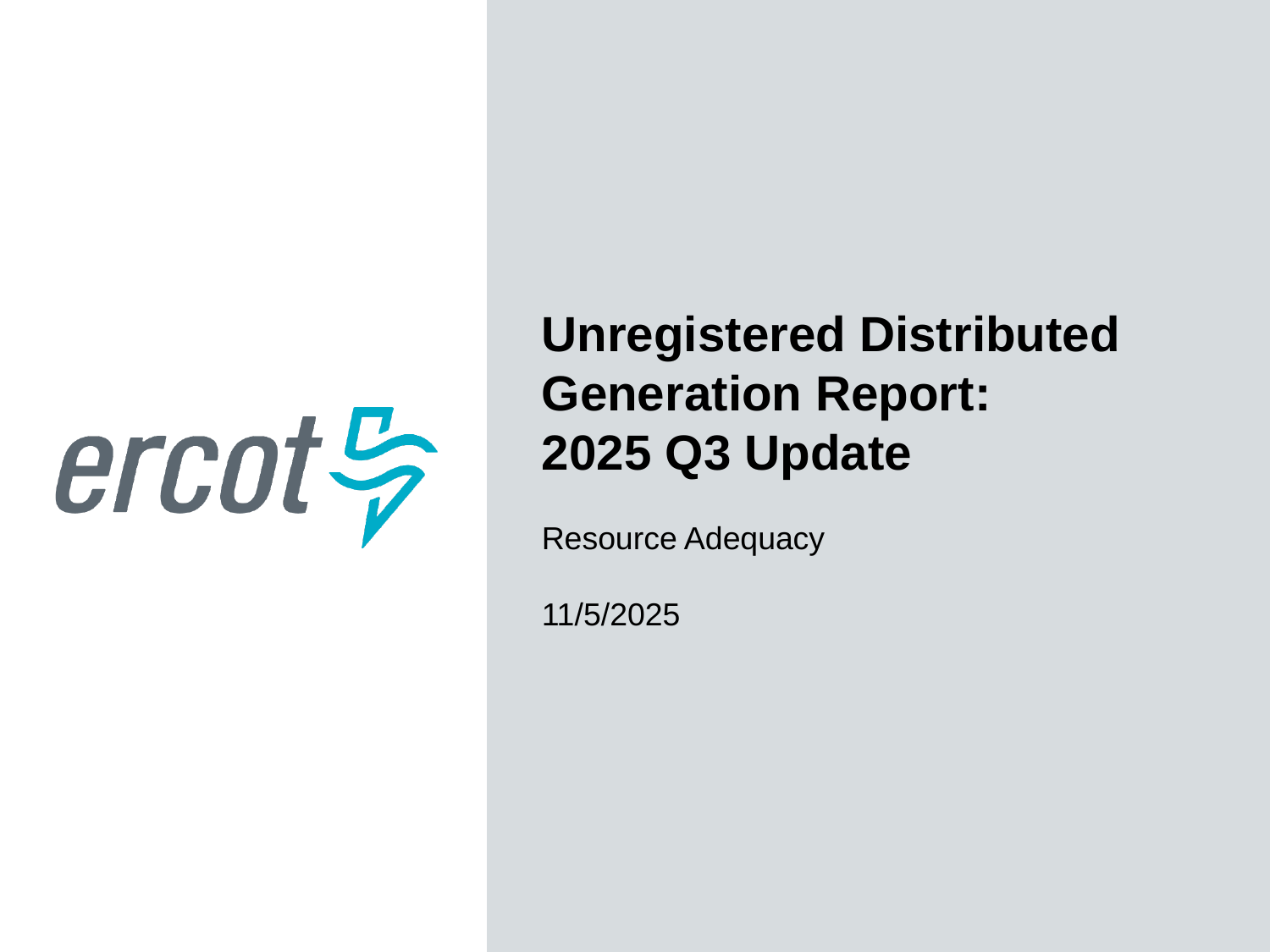

Unregistered Distributed Generation Report:
2025 Q3 Update

Resource Adequacy

11/5/2025